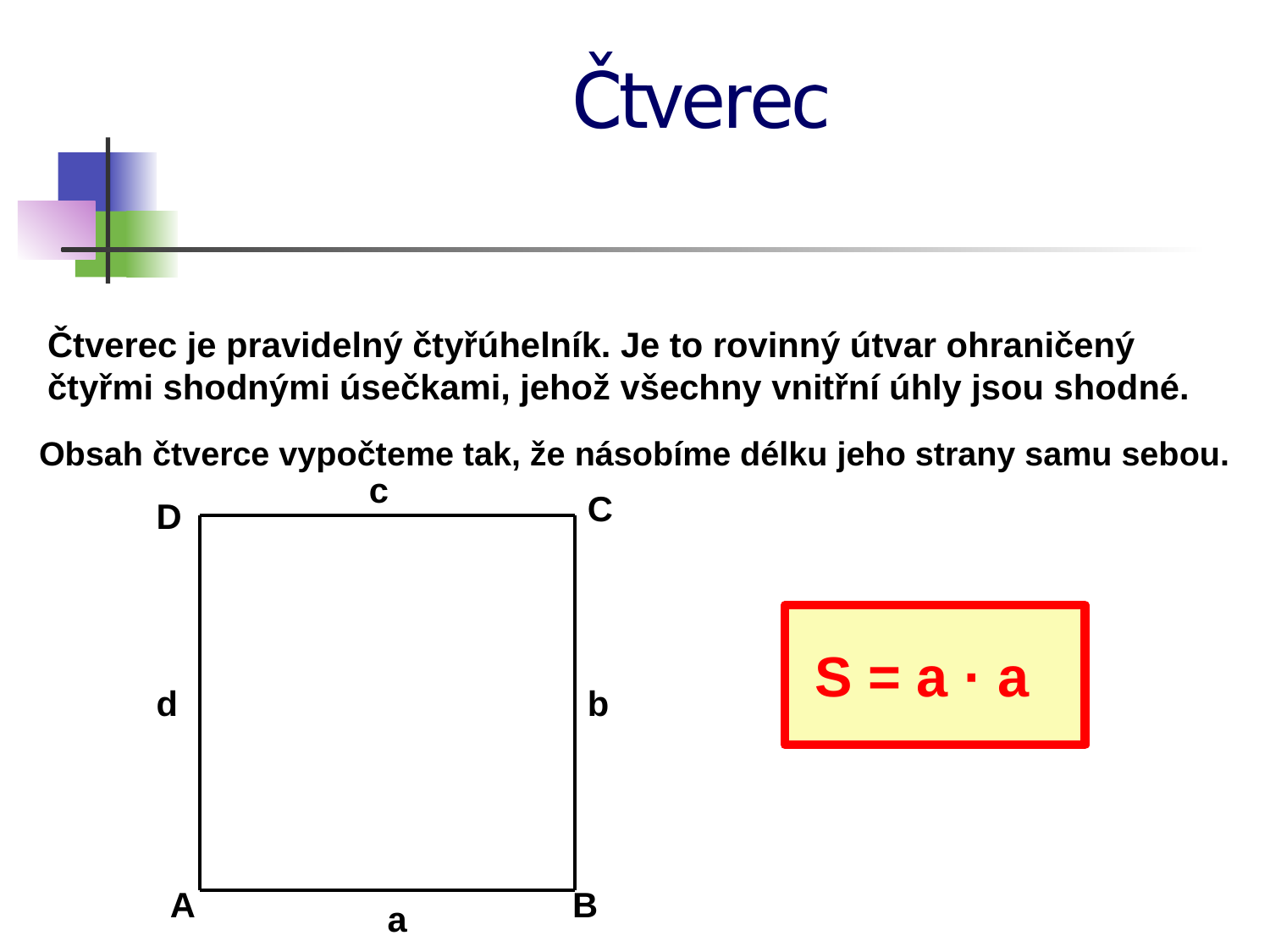

# Čtverec
Čtverec je pravidelný čtyřúhelník. Je to rovinný útvar ohraničený čtyřmi shodnými úsečkami, jehož všechny vnitřní úhly jsou shodné.
Obsah čtverce vypočteme tak, že násobíme délku jeho strany samu sebou.
c
C
D

S = a · a
d
b
A
B
a